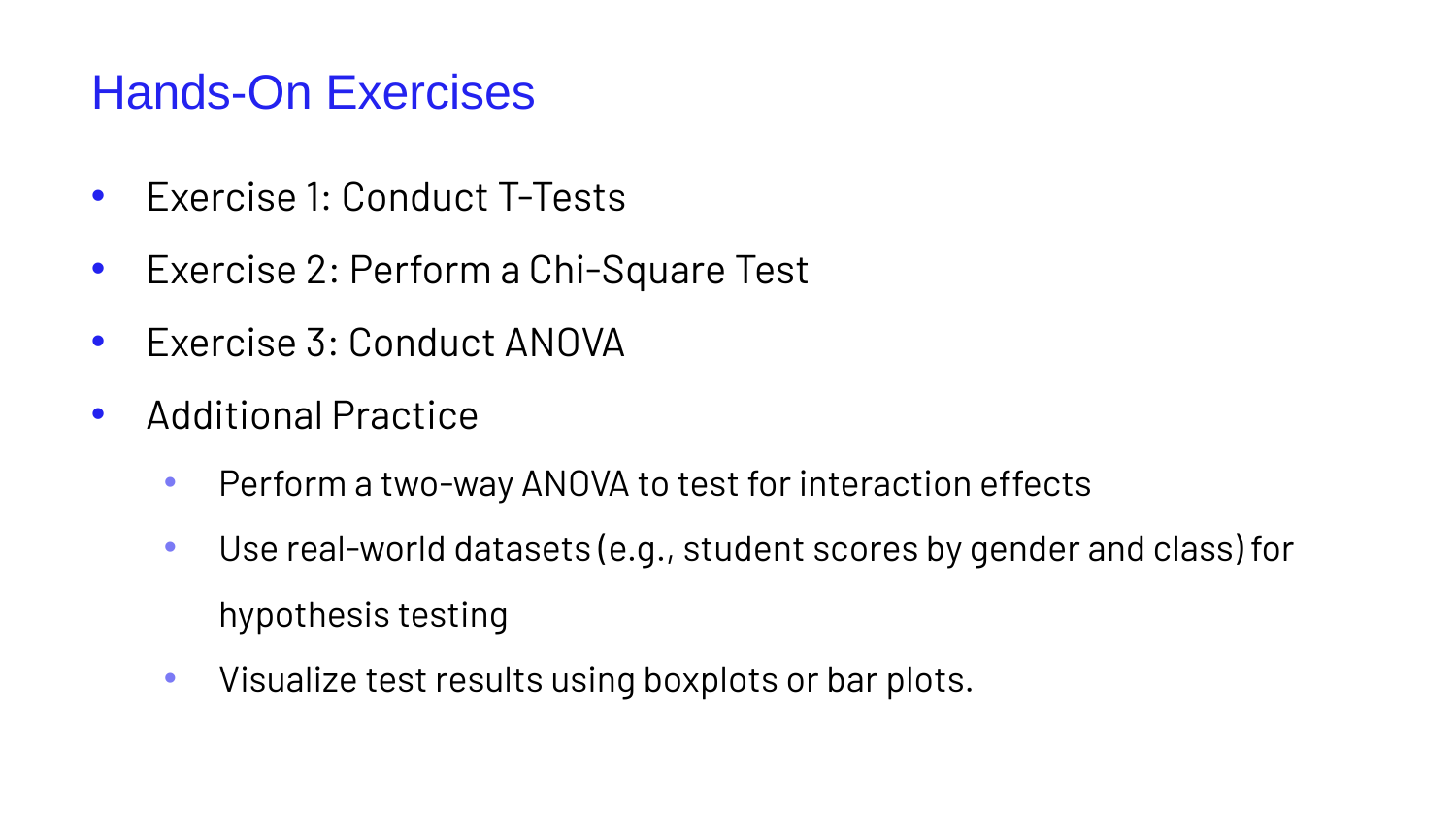

Hands-On Exercises
Exercise 1: Conduct T-Tests
Exercise 2: Perform a Chi-Square Test
Exercise 3: Conduct ANOVA
Additional Practice
Perform a two-way ANOVA to test for interaction effects
Use real-world datasets (e.g., student scores by gender and class) for hypothesis testing
Visualize test results using boxplots or bar plots.